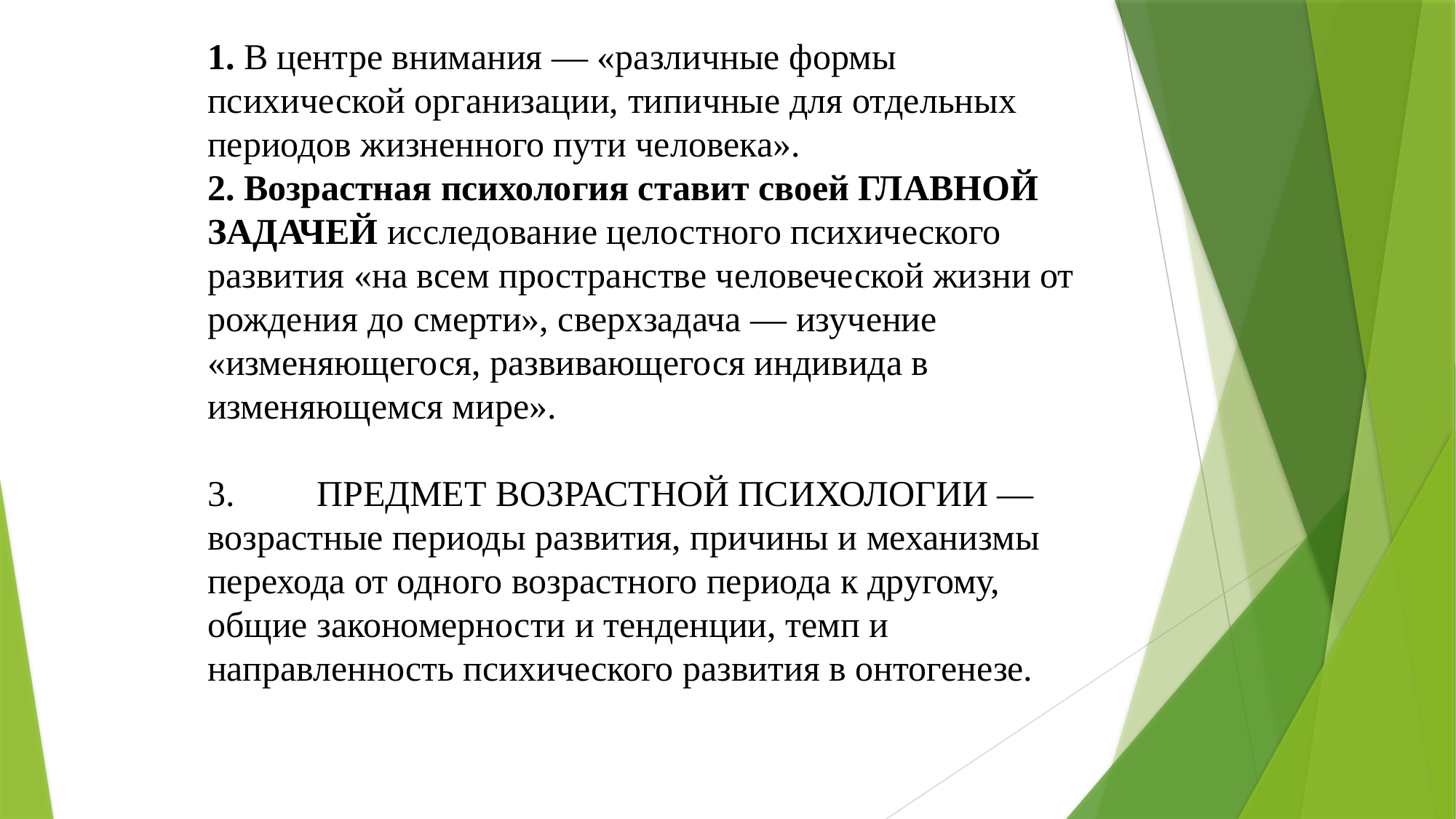

1. В центре внимания — «различные формы психической организации, типичные для отдельных периодов жизненного пути человека».
2. Возрастная психология ставит своей ГЛАВНОЙ ЗАДАЧЕЙ исследование целостного психического развития «на всем пространстве человеческой жизни от рождения до смерти», сверхзадача — изучение «изменяющегося, развивающегося индивида в изменяющемся мире».

3.	ПРЕДМЕТ ВОЗРАСТНОЙ ПСИХОЛОГИИ — возрастные периоды развития, причины и механизмы перехода от одного возрастного периода к другому, общие закономерности и тенденции, темп и направленность психического развития в онтогенезе.